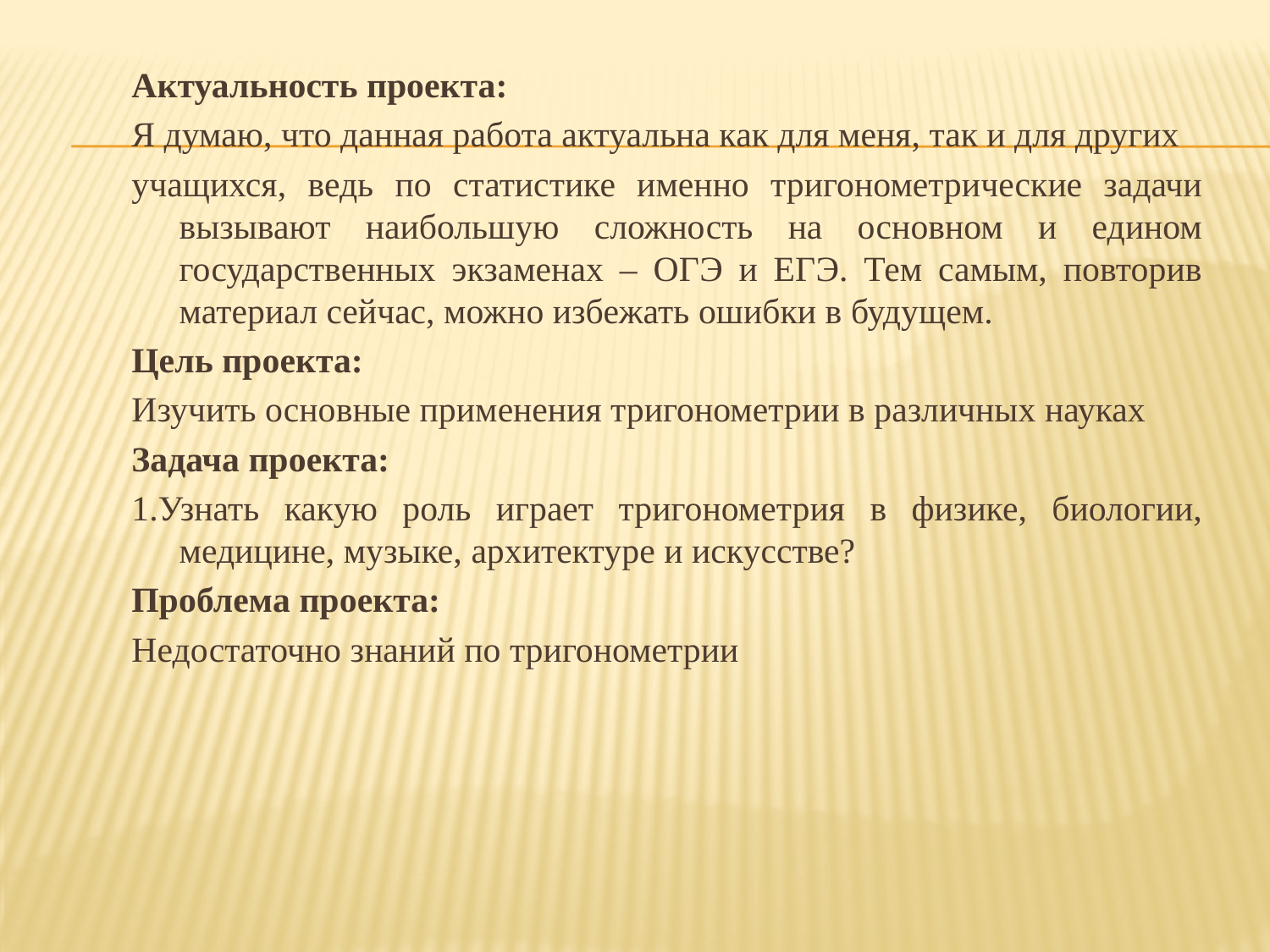

Актуальность проекта:
Я думаю, что данная работа актуальна как для меня, так и для других
учащихся, ведь по статистике именно тригонометрические задачи вызывают наибольшую сложность на основном и едином государственных экзаменах – ОГЭ и ЕГЭ. Тем самым, повторив материал сейчас, можно избежать ошибки в будущем.
Цель проекта:
Изучить основные применения тригонометрии в различных науках
Задача проекта:
1.Узнать какую роль играет тригонометрия в физике, биологии, медицине, музыке, архитектуре и искусстве?
Проблема проекта:
Недостаточно знаний по тригонометрии